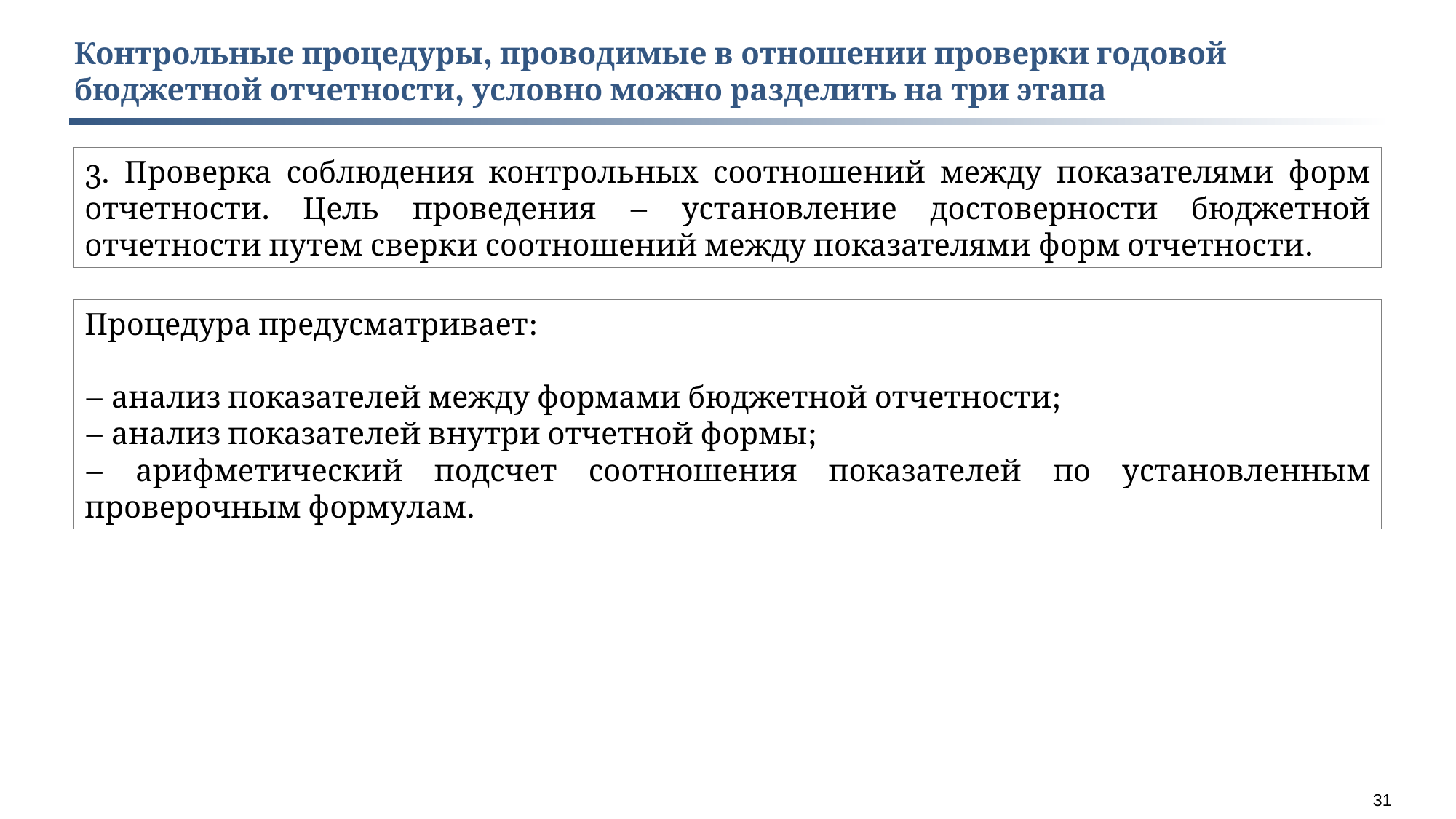

Контрольные процедуры, проводимые в отношении проверки годовой бюджетной отчетности, условно можно разделить на три этапа
3. Проверка соблюдения контрольных соотношений между показателями форм отчетности. Цель проведения – установление достоверности бюджетной отчетности путем сверки соотношений между показателями форм отчетности.
Процедура предусматривает:

– анализ показателей между формами бюджетной отчетности;
– анализ показателей внутри отчетной формы;
– арифметический подсчет соотношения показателей по установленным проверочным формулам.